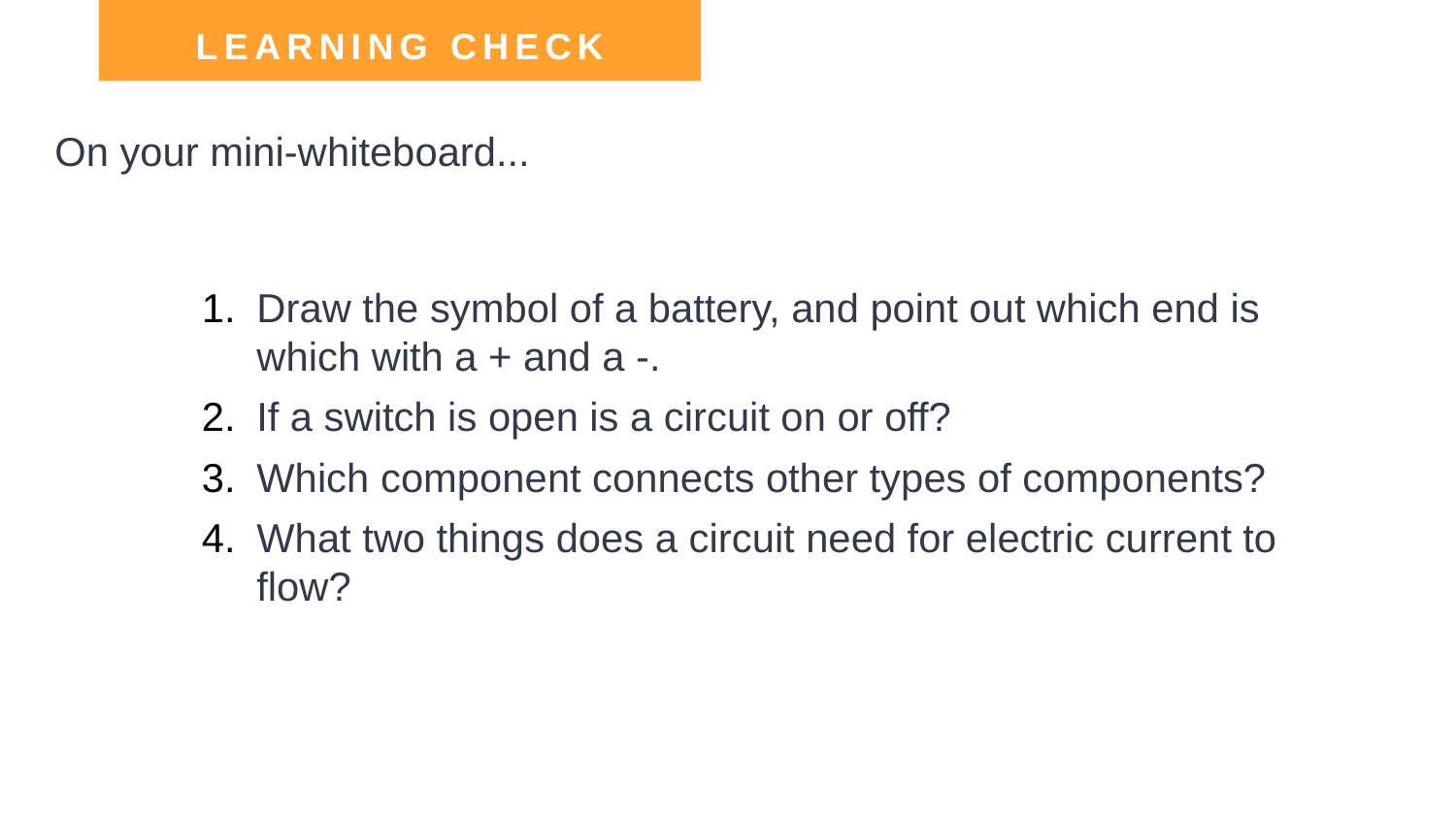

LEARNING CHECK
On your mini-whiteboard...

Draw the symbol of a battery, and point out which end is which with a + and a -.
If a switch is open is a circuit on or off?
Which component connects other types of components?
What two things does a circuit need for electric current to flow?